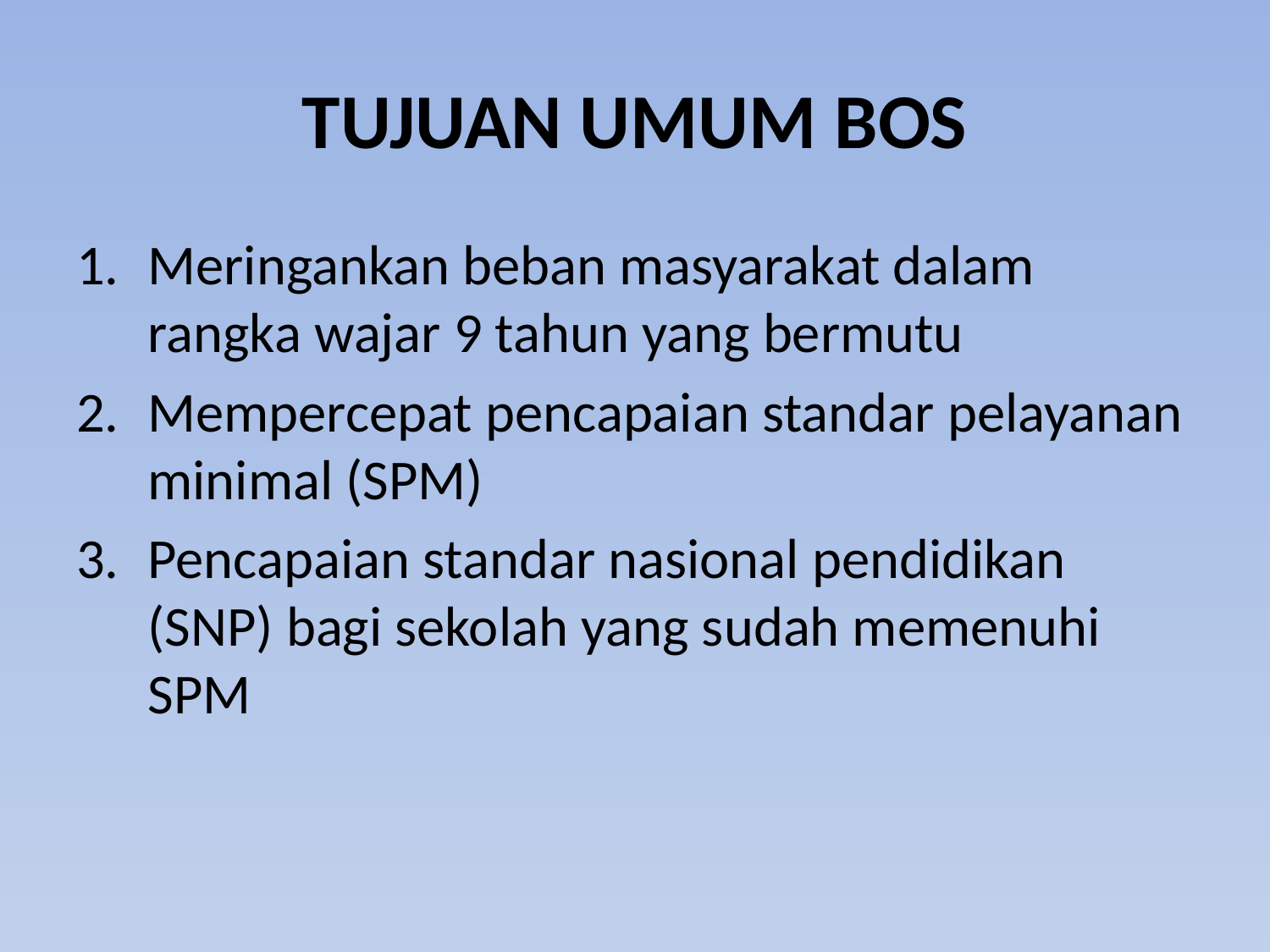

# TUJUAN UMUM BOS
Meringankan beban masyarakat dalam rangka wajar 9 tahun yang bermutu
Mempercepat pencapaian standar pelayanan minimal (SPM)
Pencapaian standar nasional pendidikan (SNP) bagi sekolah yang sudah memenuhi SPM